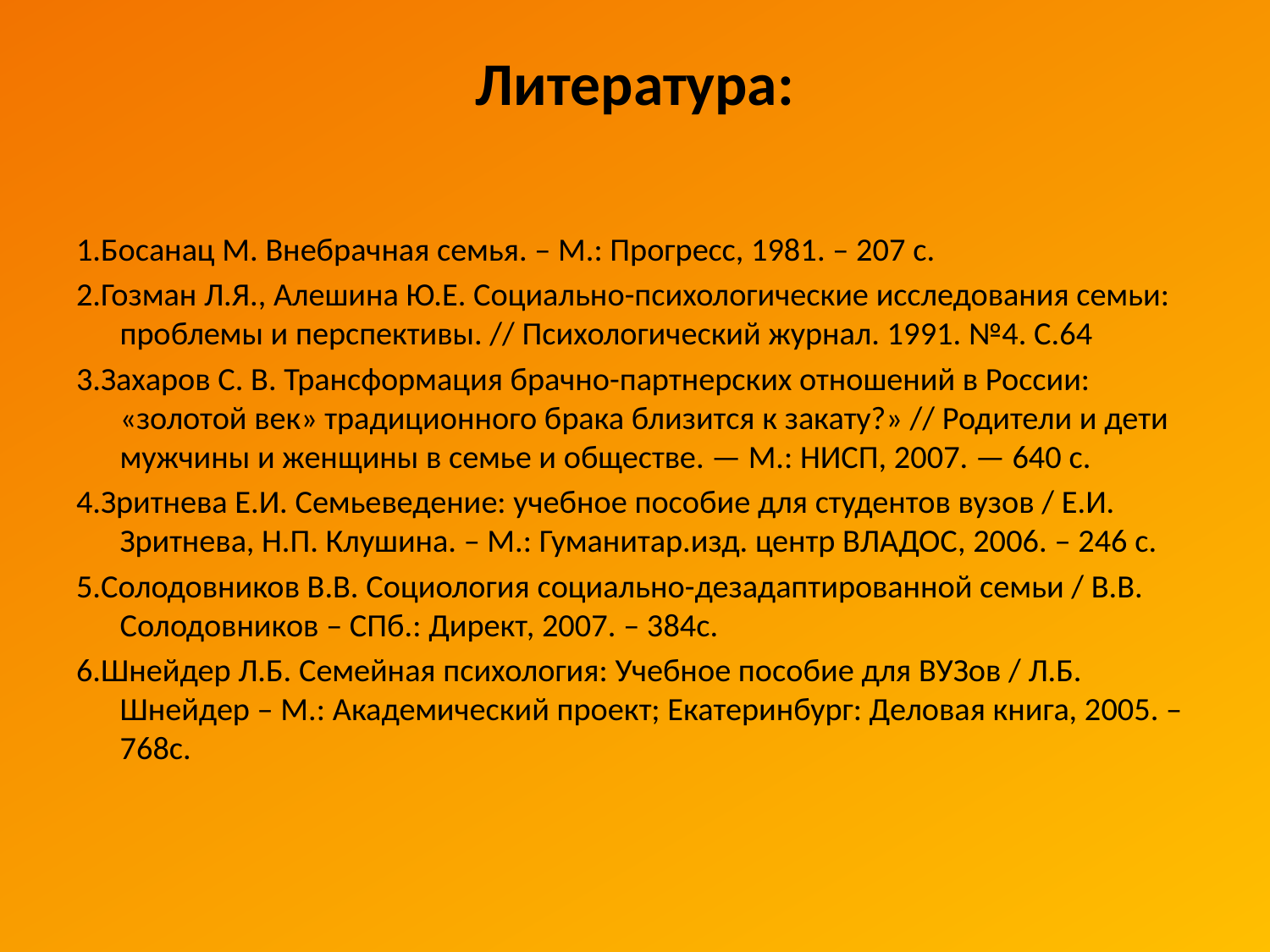

# Литература:
1.Босанац М. Внебрачная семья. – М.: Прогресс, 1981. – 207 с.
2.Гозман Л.Я., Алешина Ю.Е. Социально-психологические исследования семьи: проблемы и перспективы. // Психологический журнал. 1991. №4. С.64
3.Захаров С. В. Трансформация брачно-партнерских отношений в России: «золотой век» традиционного брака близится к закату?» // Родители и дети мужчины и женщины в семье и обществе. — М.: НИСП, 2007. — 640 с.
4.Зритнева Е.И. Семьеведение: учебное пособие для студентов вузов / Е.И. Зритнева, Н.П. Клушина. – М.: Гуманитар.изд. центр ВЛАДОС, 2006. – 246 с.
5.Солодовников В.В. Социология социально-дезадаптированной семьи / В.В. Солодовников – СПб.: Директ, 2007. – 384с.
6.Шнейдер Л.Б. Семейная психология: Учебное пособие для ВУЗов / Л.Б. Шнейдер – М.: Академический проект; Екатеринбург: Деловая книга, 2005. – 768с.